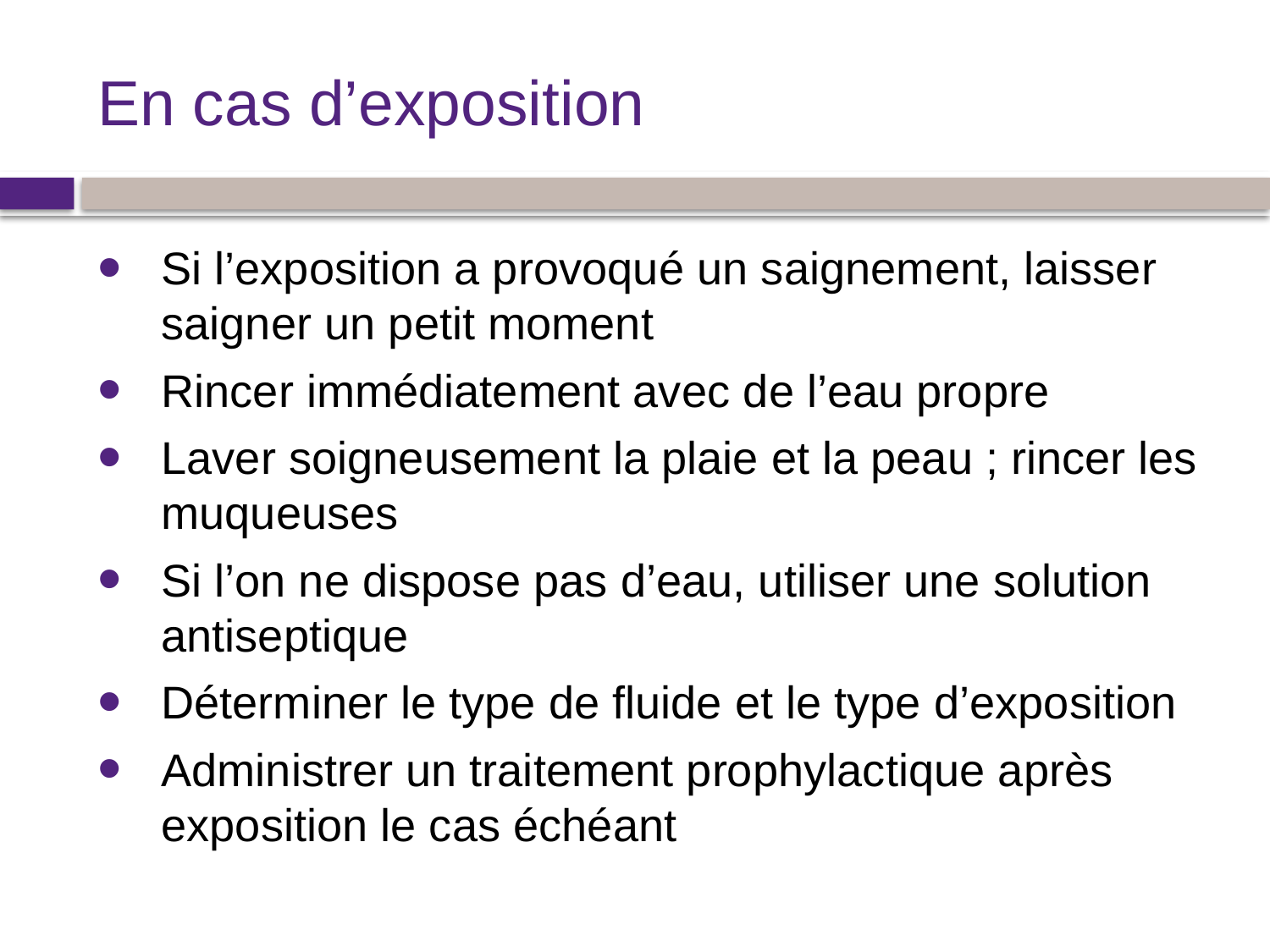

# En cas d’exposition
Si l’exposition a provoqué un saignement, laisser saigner un petit moment
Rincer immédiatement avec de l’eau propre
Laver soigneusement la plaie et la peau ; rincer les muqueuses
Si l’on ne dispose pas d’eau, utiliser une solution antiseptique
Déterminer le type de fluide et le type d’exposition
Administrer un traitement prophylactique après exposition le cas échéant